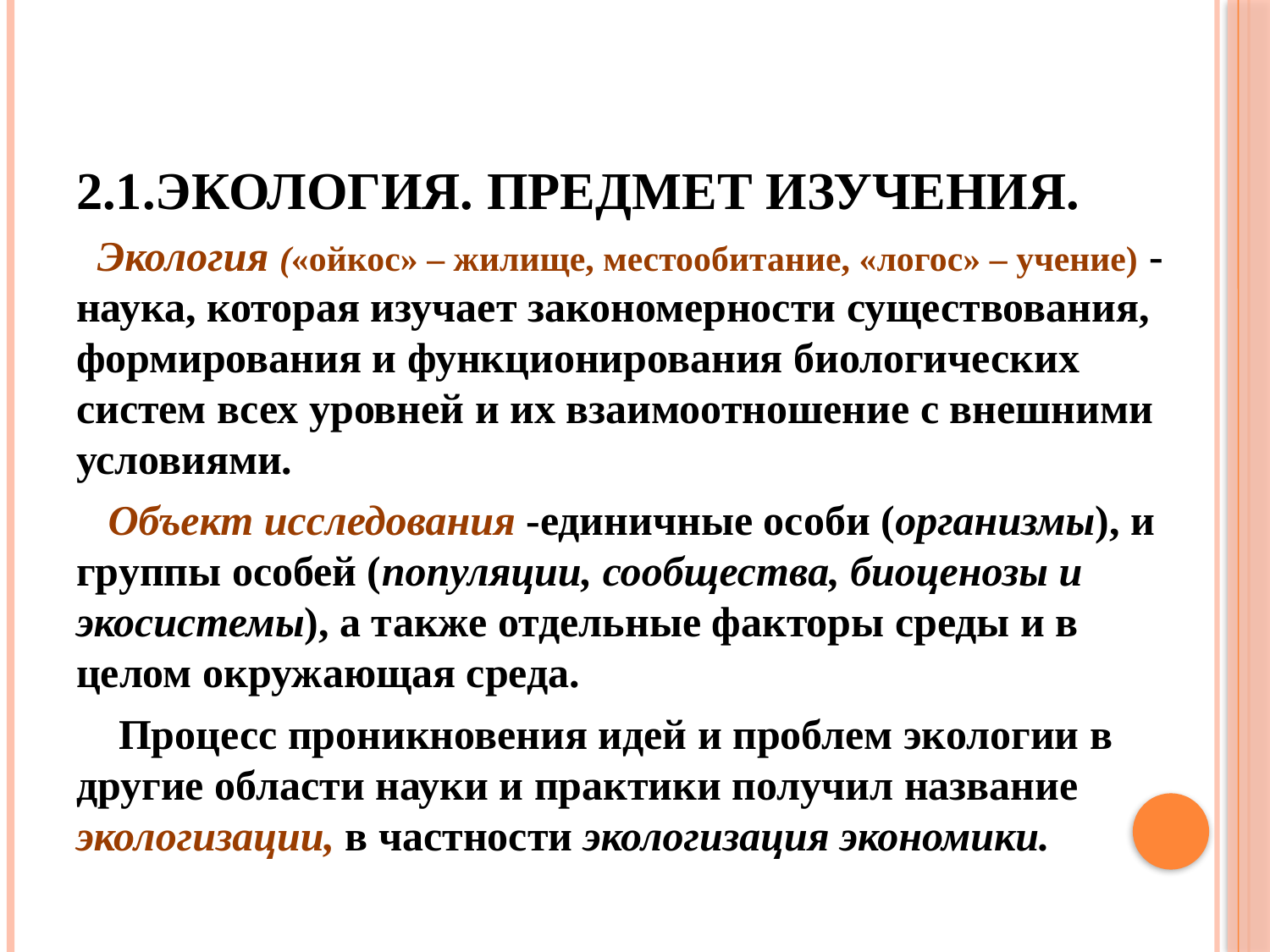

# 2.1.ЭКОЛОГИЯ. ПРЕДМЕТ ИЗУЧЕНИЯ.
  Экология («ойкос» – жилище, местообитание, «логос» – учение) - наука, которая изучает закономерности существования, формирования и функционирования биологических систем всех уровней и их взаимоотношение с внешними условиями.
   Объект исследования -единичные особи (организмы), и группы особей (популяции, сообщества, биоценозы и экосистемы), а также отдельные факторы среды и в целом окружающая среда.
    Процесс проникновения идей и проблем экологии в другие области науки и практики получил название экологизации, в частности экологизация экономики.